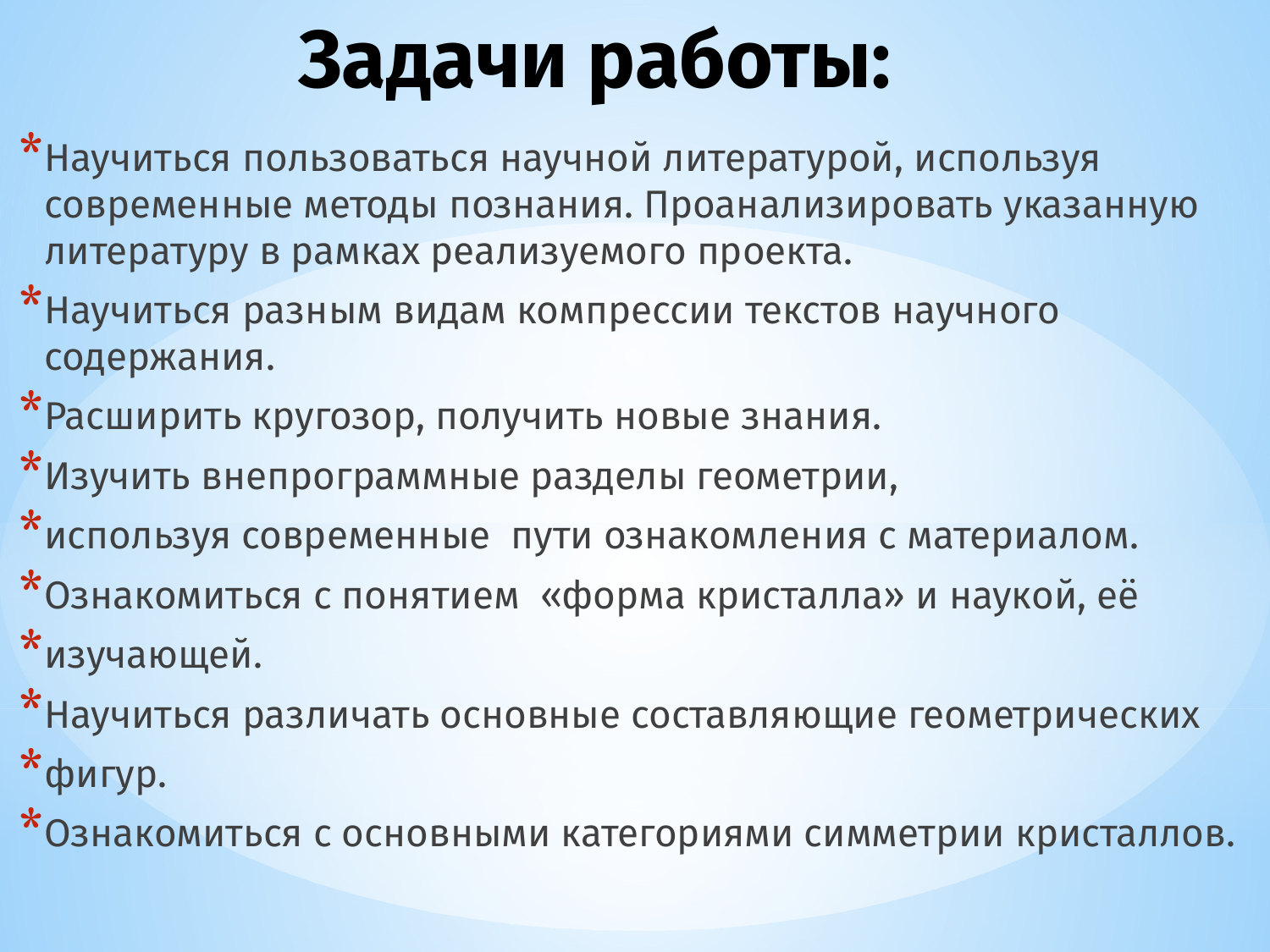

# Задачи работы:
Научиться пользоваться научной литературой, используя современные методы познания. Проанализировать указанную литературу в рамках реализуемого проекта.
Научиться разным видам компрессии текстов научного содержания.
Расширить кругозор, получить новые знания.
Изучить внепрограммные разделы геометрии,
используя современные  пути ознакомления с материалом.
Ознакомиться с понятием  «форма кристалла» и наукой, её
изучающей.
Научиться различать основные составляющие геометрических
фигур.
Ознакомиться с основными категориями симметрии кристаллов.